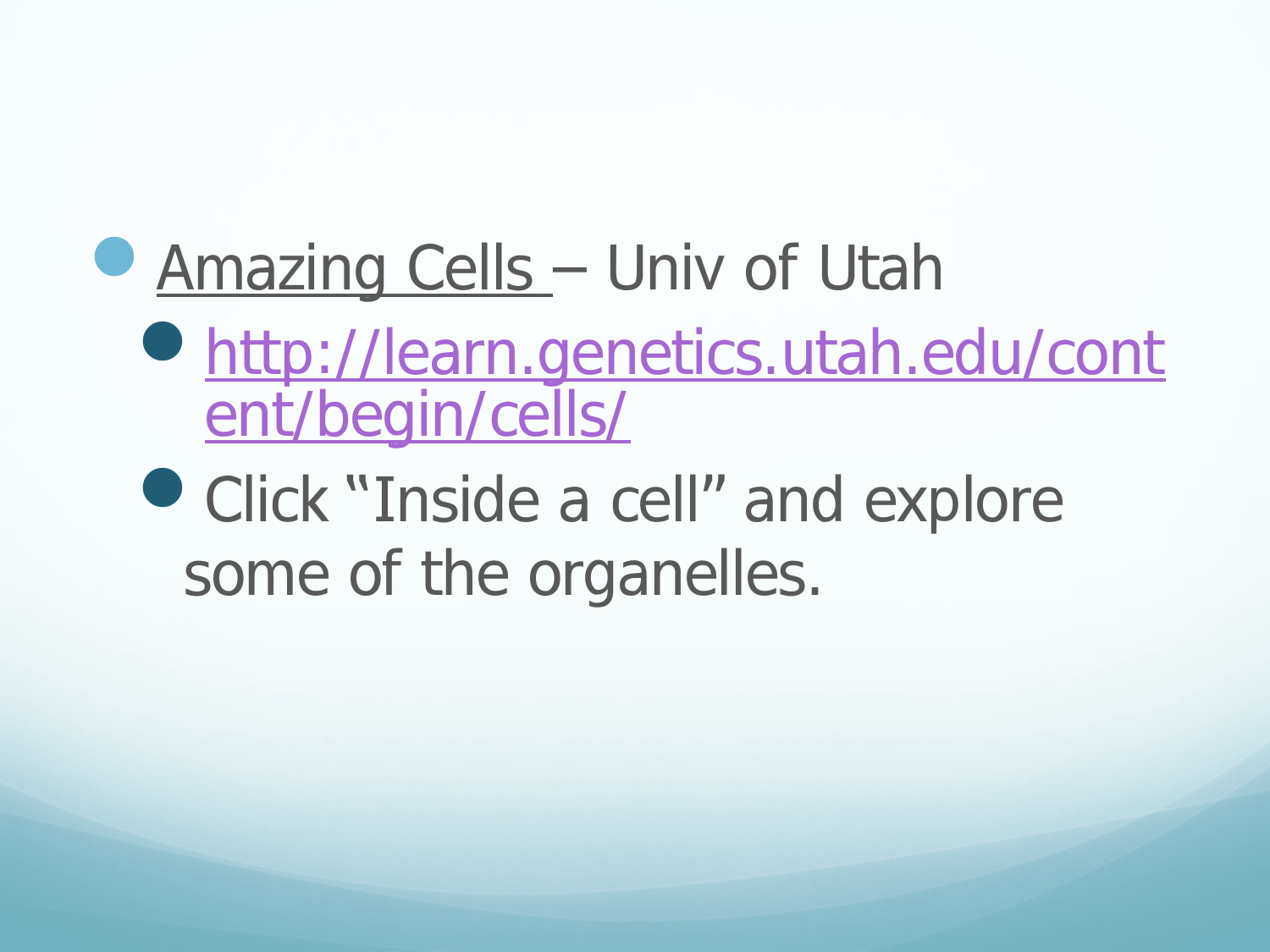

#
Amazing Cells – Univ of Utah
http://learn.genetics.utah.edu/content/begin/cells/
Click “Inside a cell” and explore some of the organelles.